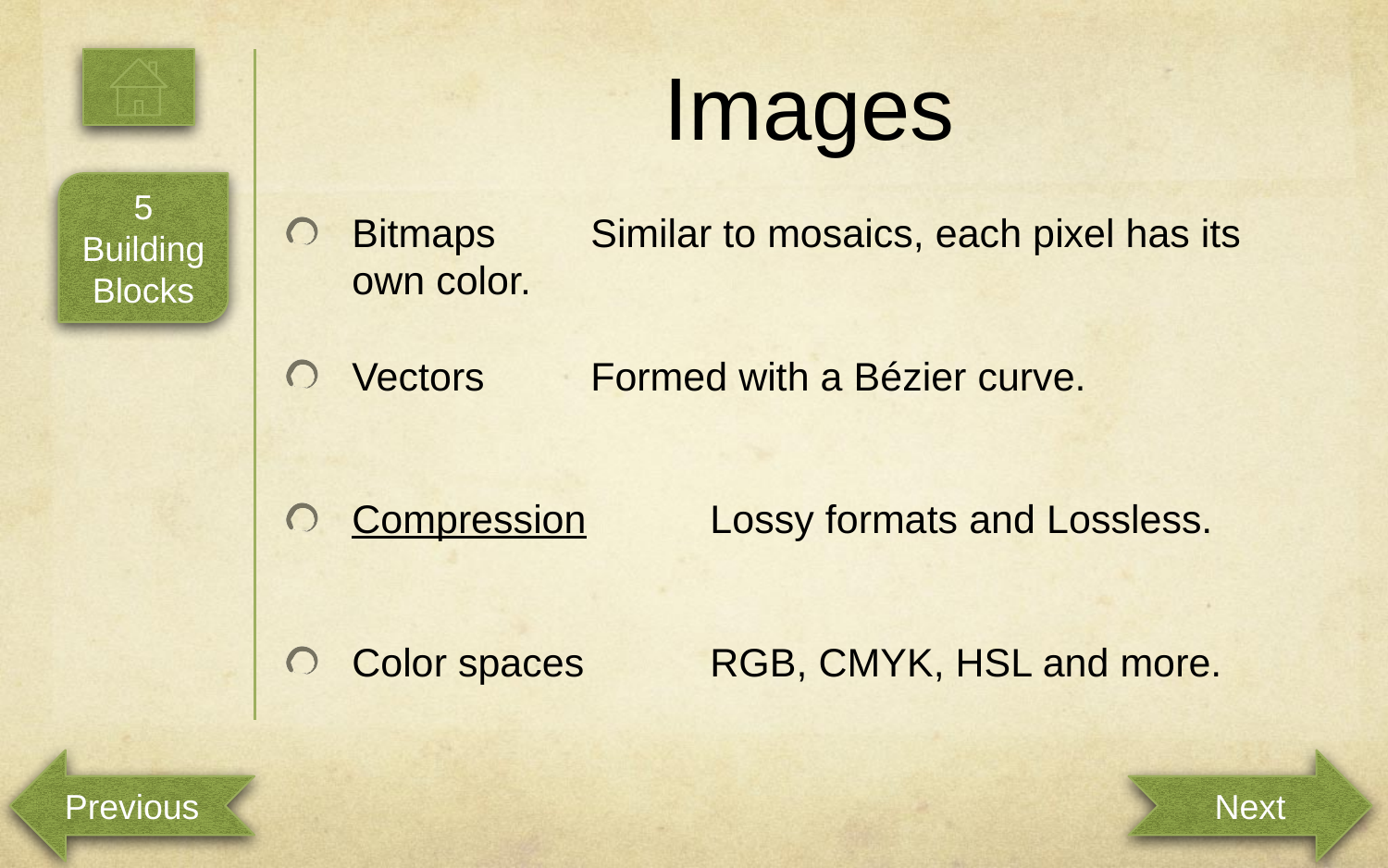

# Images
5 Building Blocks
Bitmaps		Similar to mosaics, each pixel has its 			own color.

Vectors		Formed with a Bézier curve.

Compression 	Lossy formats and Lossless.

Color spaces 	RGB, CMYK, HSL and more.
Previous
Next